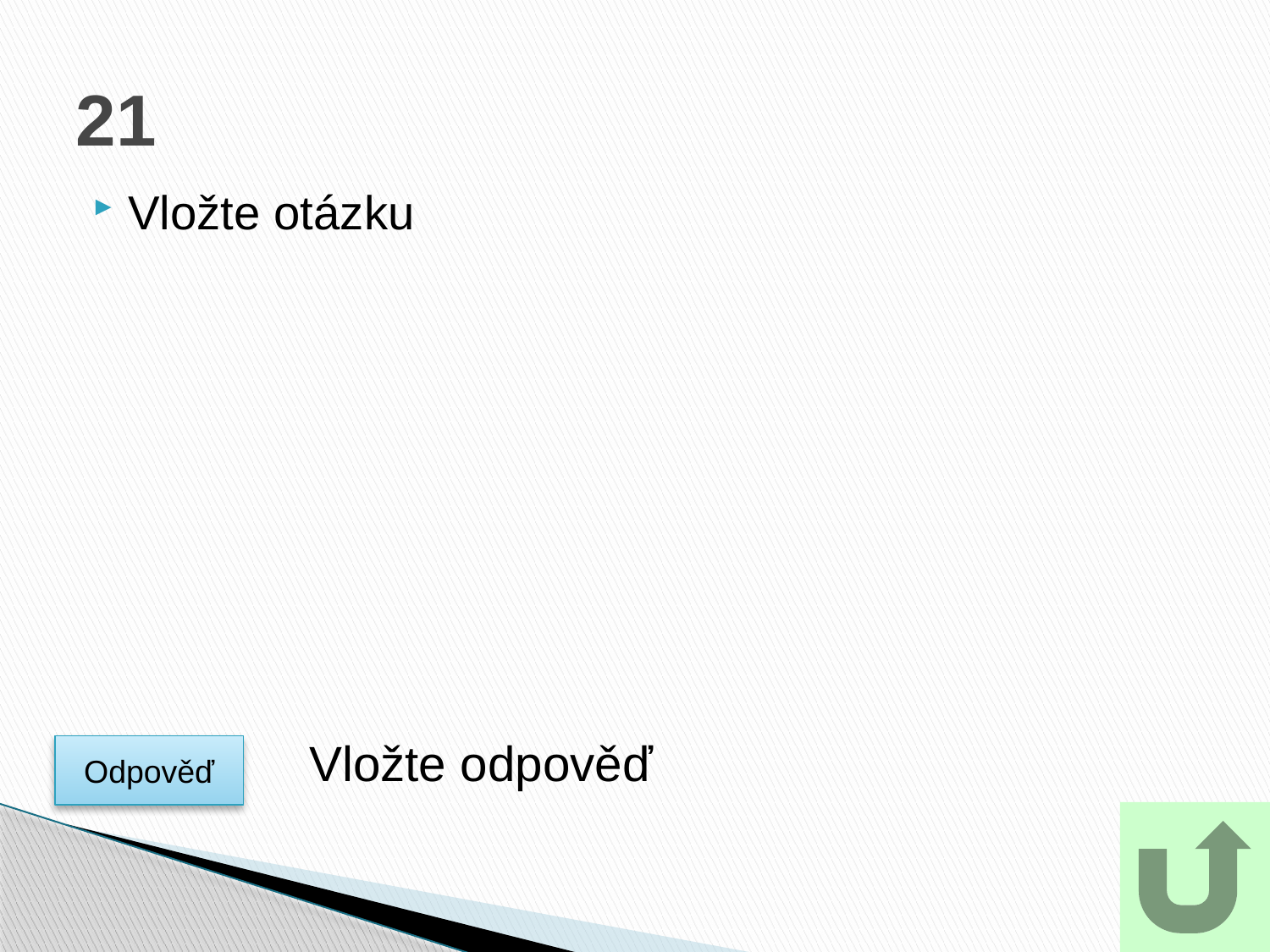

# 21
Vložte otázku

Vložte odpověď
Odpověď